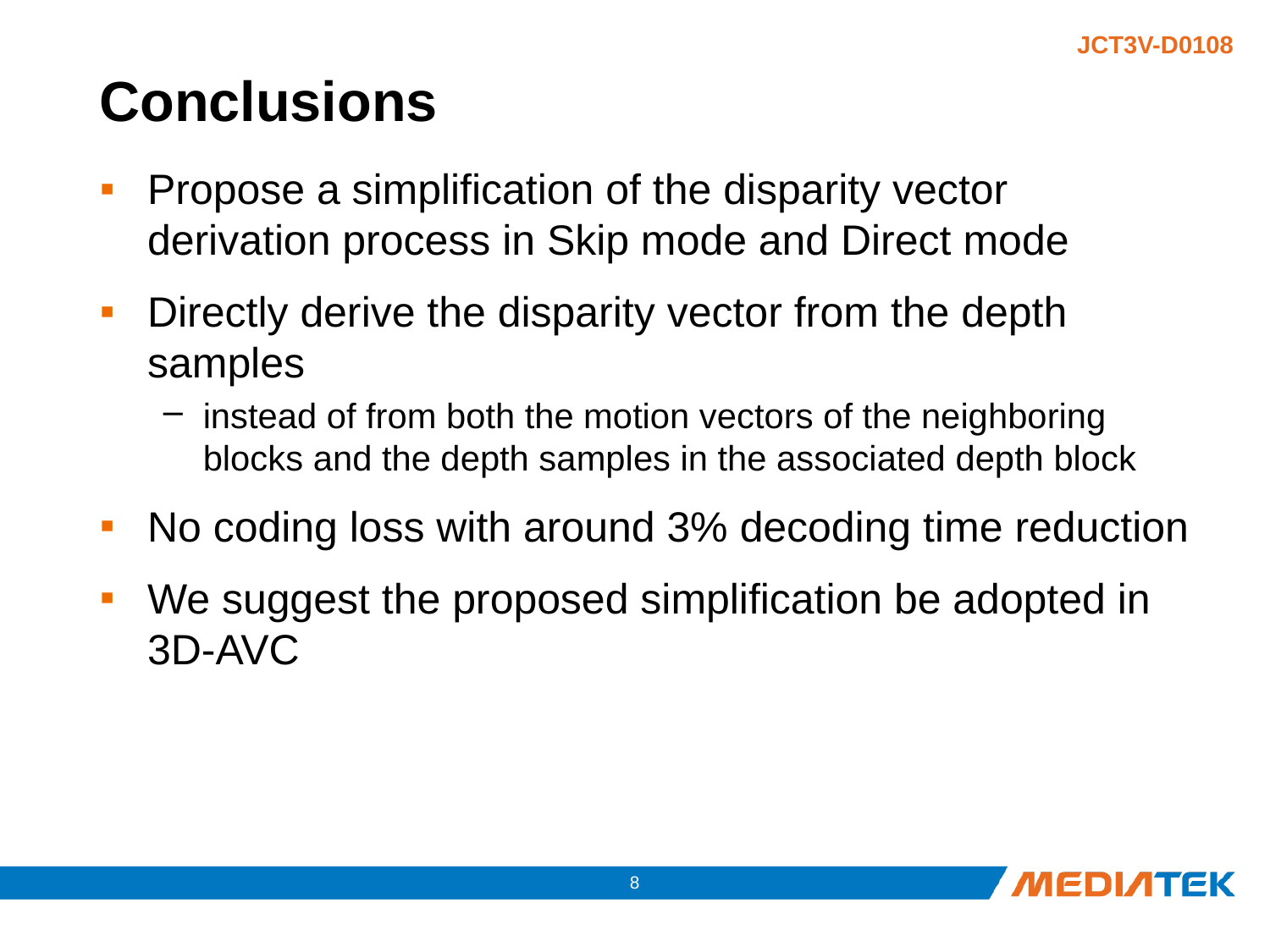

# Conclusions
Propose a simplification of the disparity vector derivation process in Skip mode and Direct mode
Directly derive the disparity vector from the depth samples
instead of from both the motion vectors of the neighboring blocks and the depth samples in the associated depth block
No coding loss with around 3% decoding time reduction
We suggest the proposed simplification be adopted in 3D-AVC

8